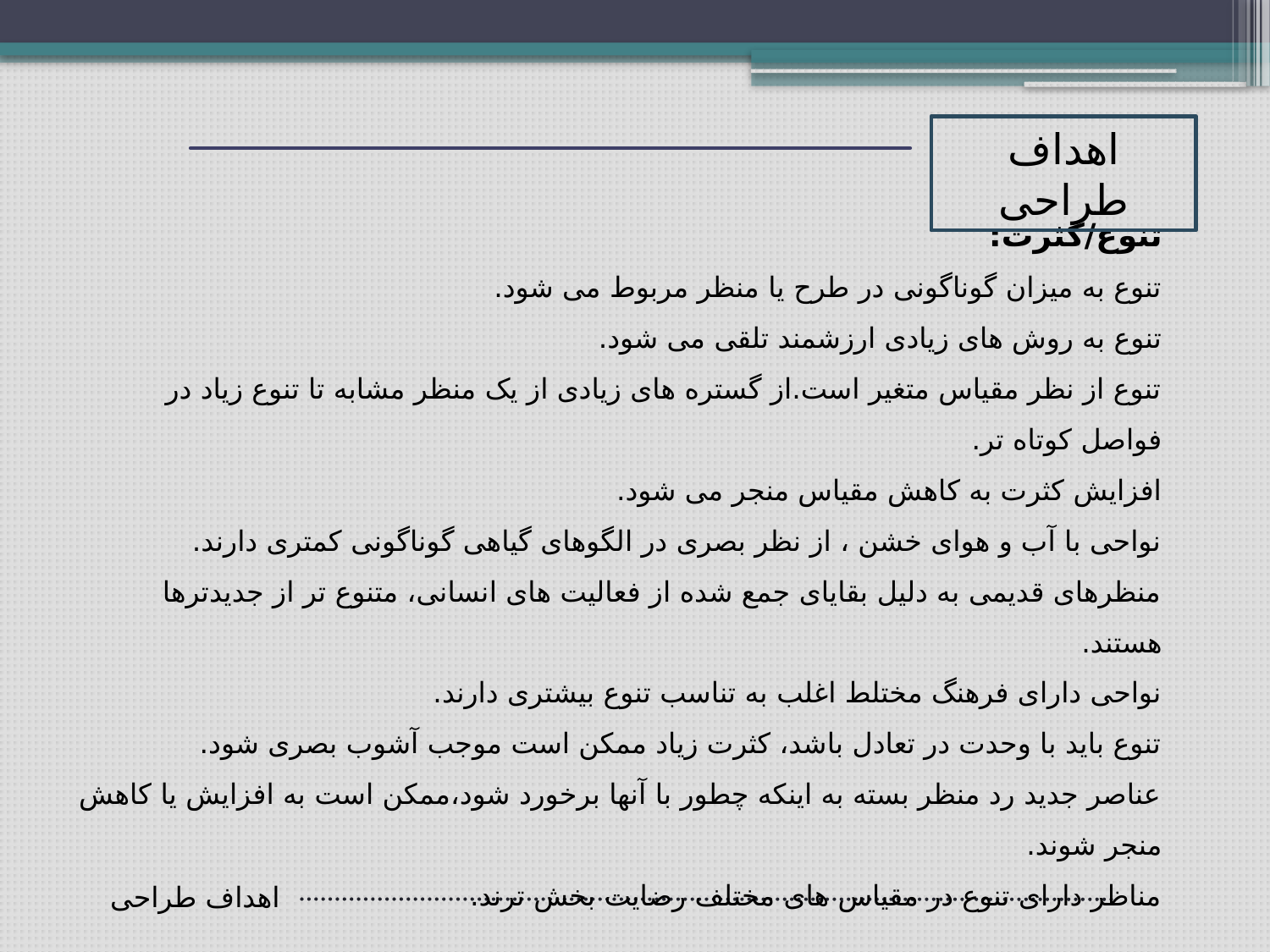

اهداف طراحی
تنوع/کثرت:
تنوع به میزان گوناگونی در طرح یا منظر مربوط می شود.
تنوع به روش های زیادی ارزشمند تلقی می شود.
تنوع از نظر مقیاس متغیر است.از گستره های زیادی از یک منظر مشابه تا تنوع زیاد در فواصل کوتاه تر.
افزایش کثرت به کاهش مقیاس منجر می شود.
نواحی با آب و هوای خشن ، از نظر بصری در الگوهای گیاهی گوناگونی کمتری دارند.
منظرهای قدیمی به دلیل بقایای جمع شده از فعالیت های انسانی، متنوع تر از جدیدترها هستند.
نواحی دارای فرهنگ مختلط اغلب به تناسب تنوع بیشتری دارند.
تنوع باید با وحدت در تعادل باشد، کثرت زیاد ممکن است موجب آشوب بصری شود.
عناصر جدید رد منظر بسته به اینکه چطور با آنها برخورد شود،ممکن است به افزایش یا کاهش منجر شوند.
مناظر دارای تنوع در مقیاس های مختلف رضایت بخش ترند.

اهداف طراحی